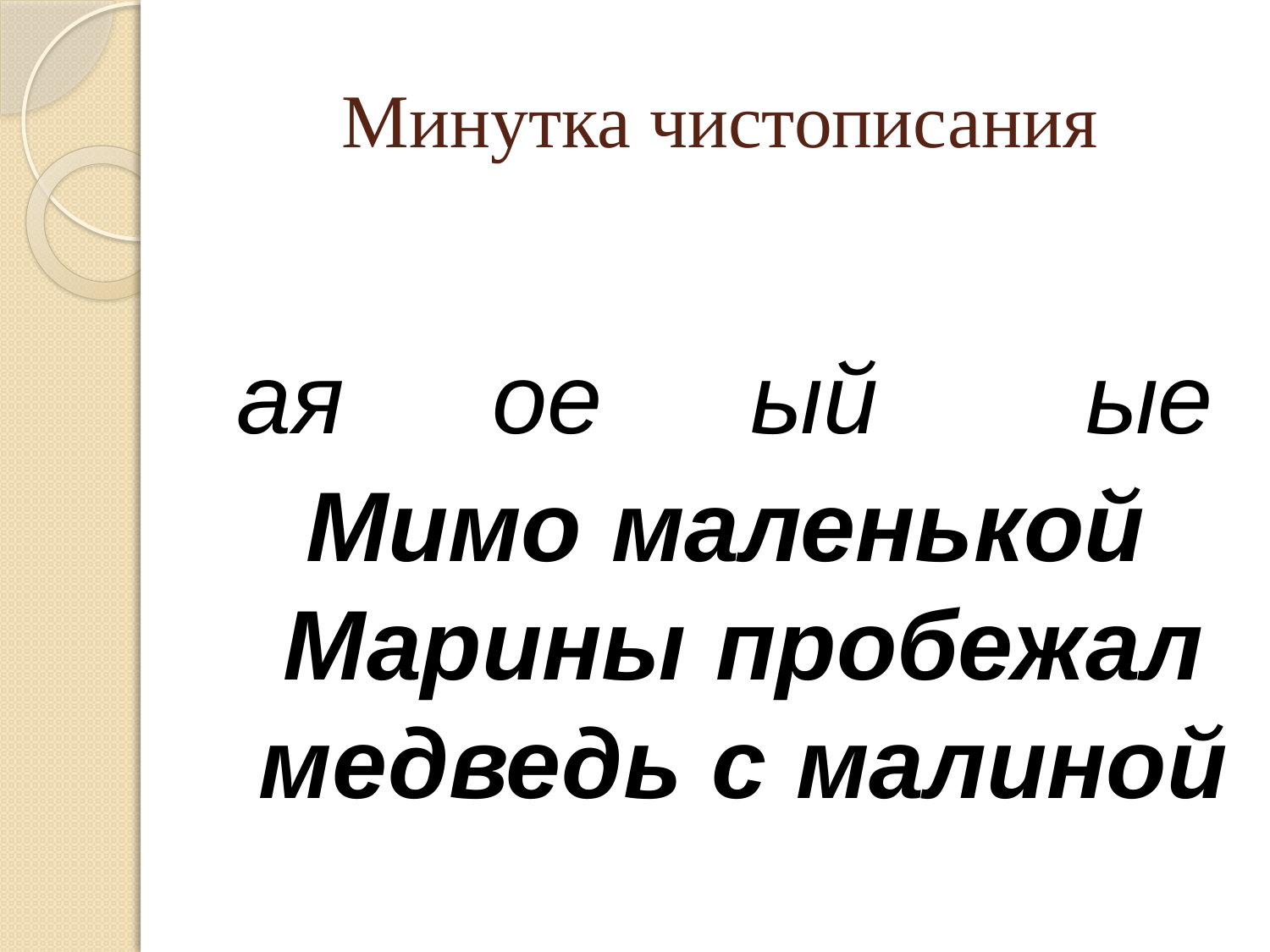

# Минутка чистописания

ая     ое     ый       ые
Мимо маленькой Марины пробежал медведь с малиной